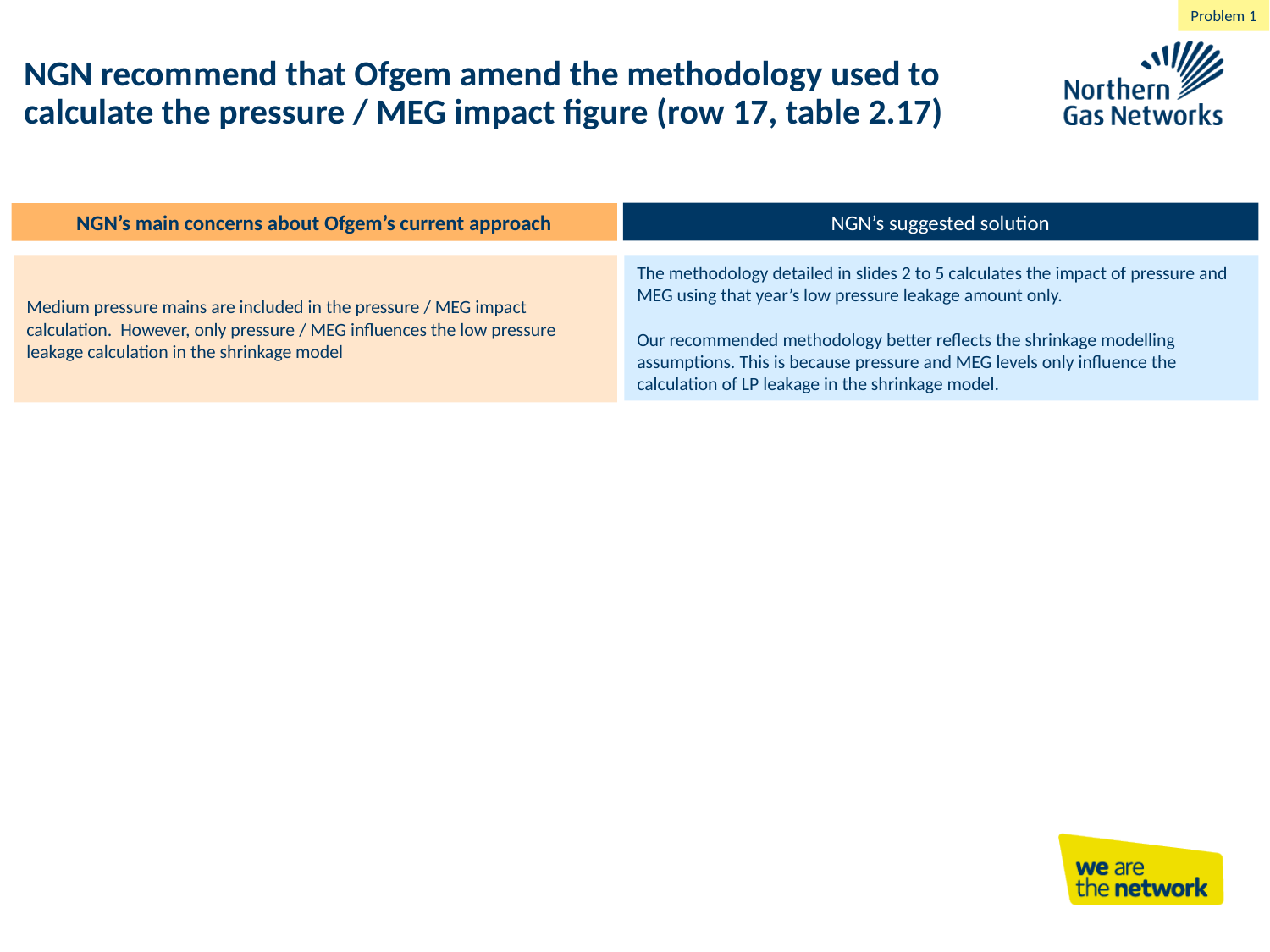

Problem 1
# NGN recommend that Ofgem amend the methodology used to calculate the pressure / MEG impact figure (row 17, table 2.17)
NGN’s suggested solution
NGN’s main concerns about Ofgem’s current approach
The methodology detailed in slides 2 to 5 calculates the impact of pressure and MEG using that year’s low pressure leakage amount only.

Our recommended methodology better reflects the shrinkage modelling assumptions. This is because pressure and MEG levels only influence the calculation of LP leakage in the shrinkage model.
Medium pressure mains are included in the pressure / MEG impact calculation.  However, only pressure / MEG influences the low pressure leakage calculation in the shrinkage model